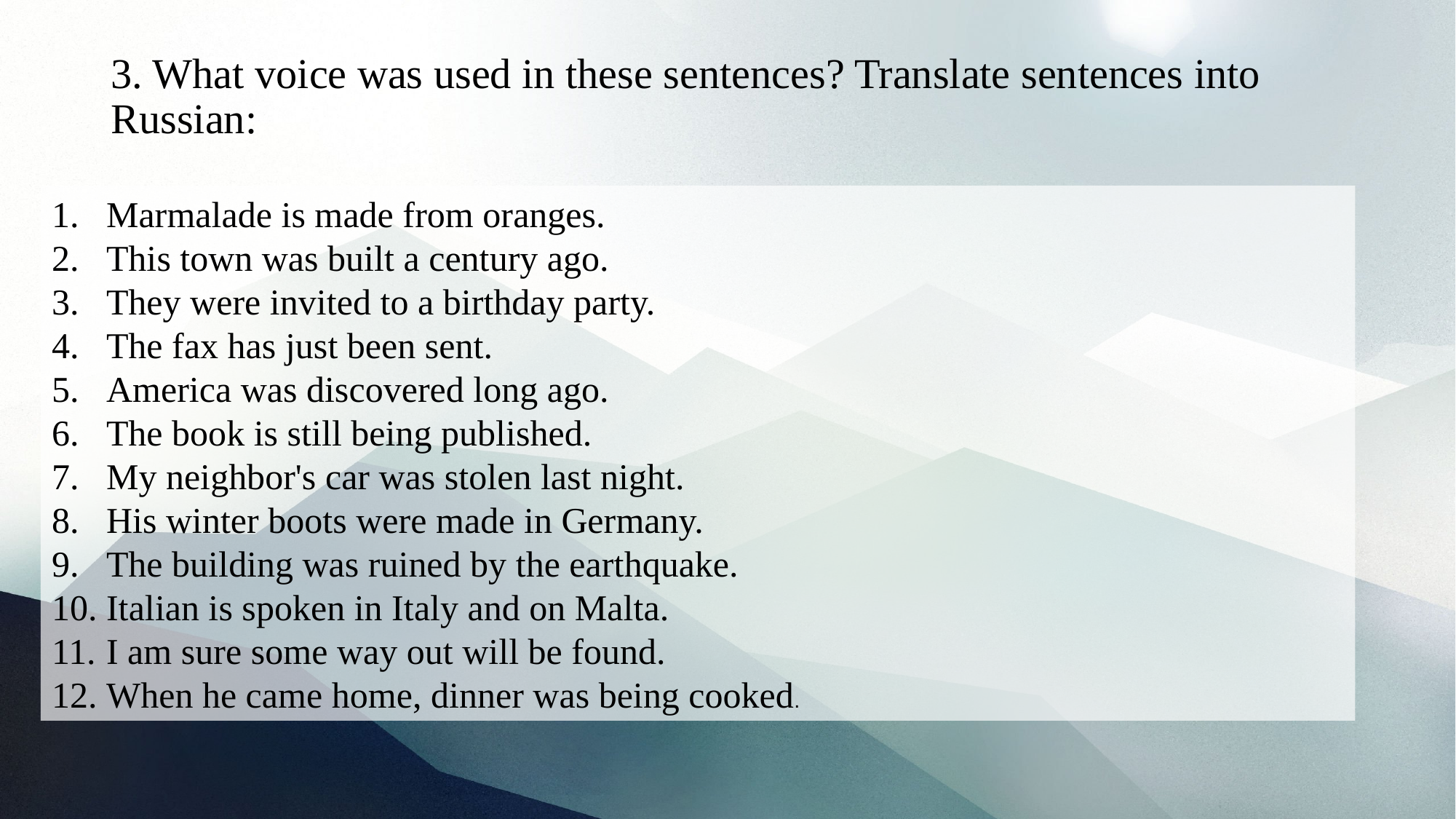

# 3. What voice was used in these sentences? Translate sentences into Russian:
Marmalade is made from oranges.
This town was built a century ago.
They were invited to a birthday party.
The fax has just been sent.
America was discovered long ago.
The book is still being published.
My neighbor's car was stolen last night.
His winter boots were made in Germany.
The building was ruined by the earthquake.
Italian is spoken in Italy and on Malta.
I am sure some way out will be found.
When he came home, dinner was being cooked.